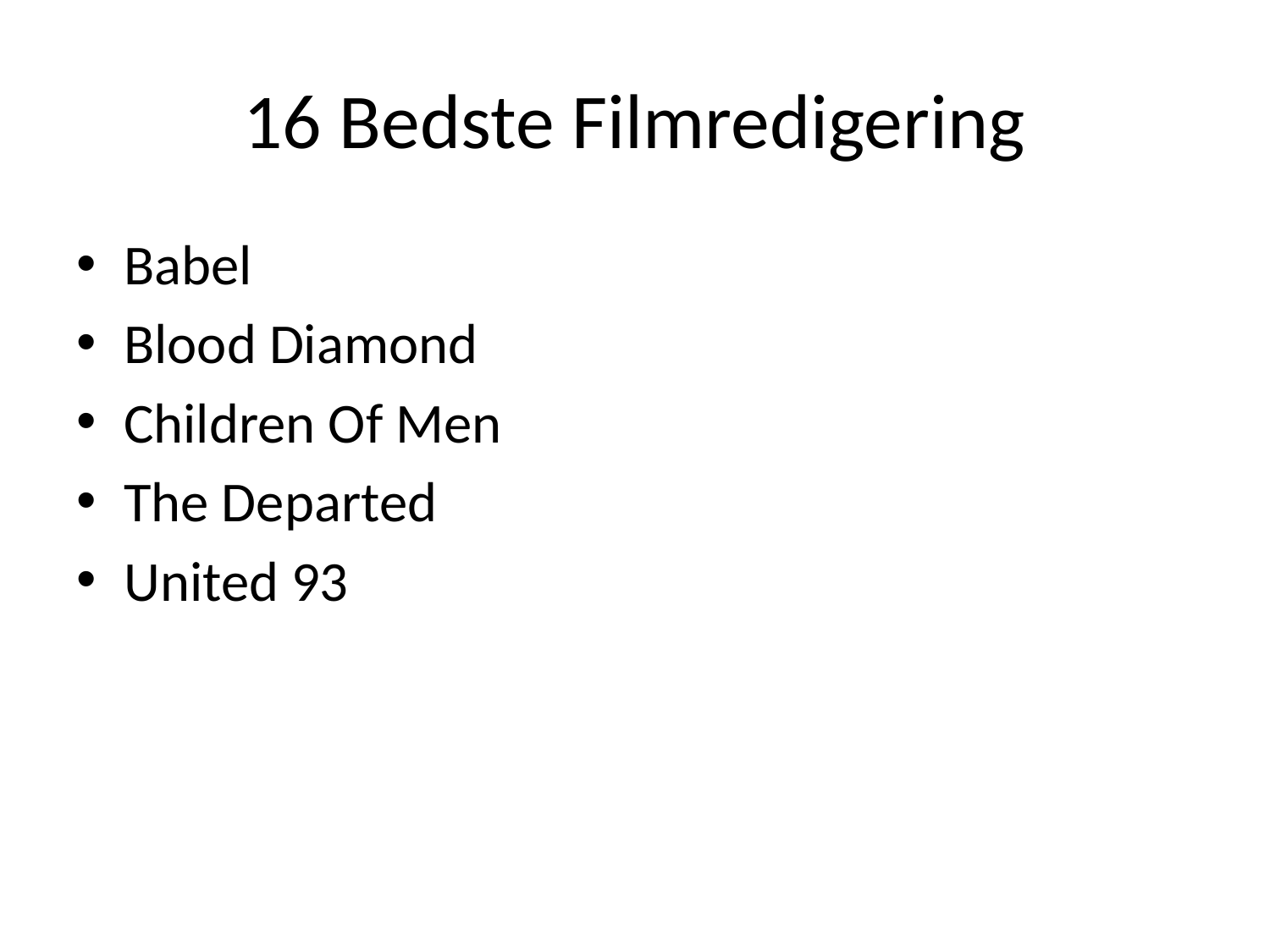

# 16 Bedste Filmredigering
Babel
Blood Diamond
Children Of Men
The Departed
United 93